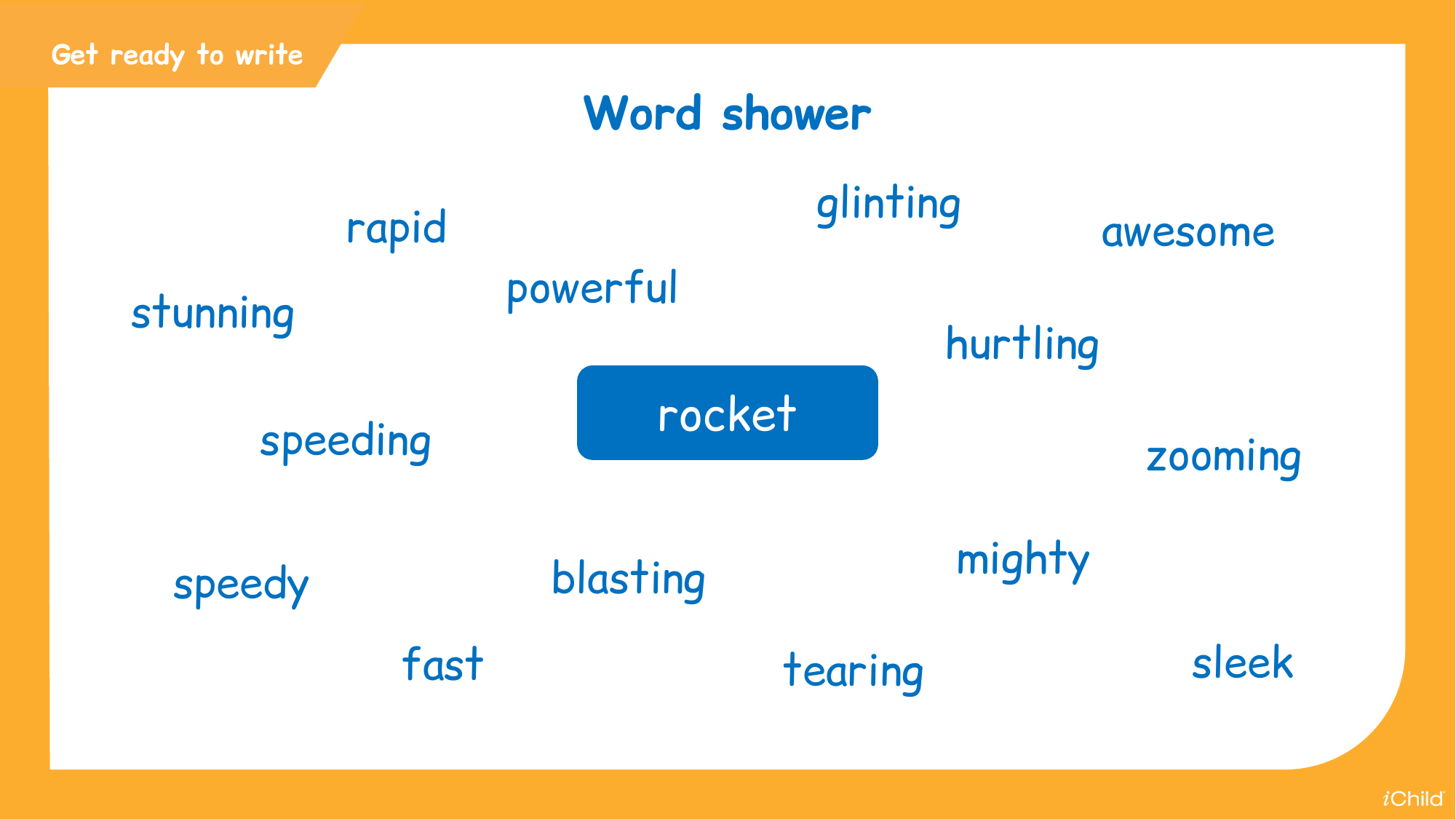

Get ready to write
Word shower
glinting
rapid
awesome
powerful
stunning
hurtling
rocket
speeding
zooming
mighty
blasting
speedy
sleek
fast
tearing